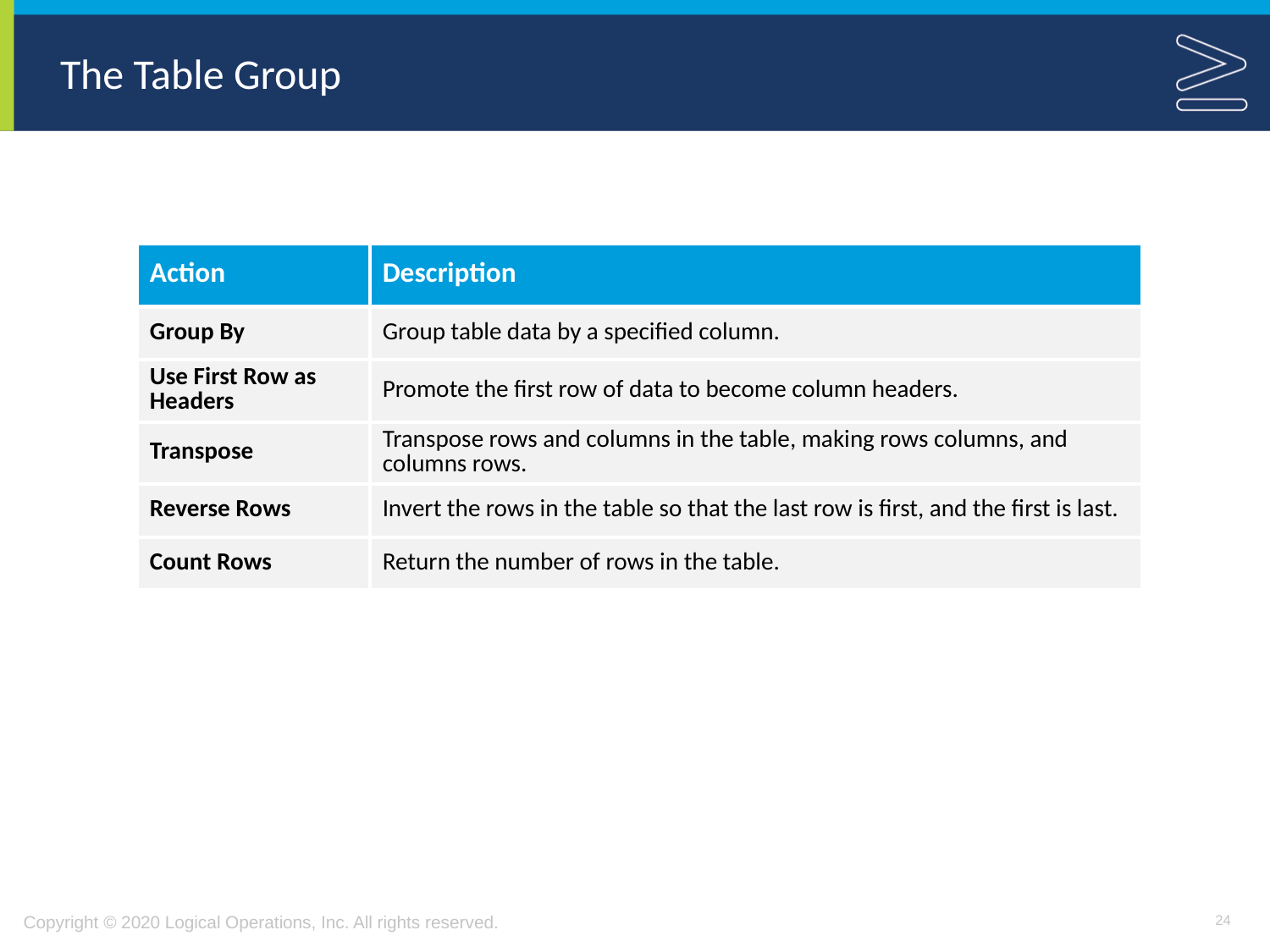

# The Table Group
| Action | Description |
| --- | --- |
| Group By | Group table data by a specified column. |
| Use First Row as Headers | Promote the first row of data to become column headers. |
| Transpose | Transpose rows and columns in the table, making rows columns, and columns rows. |
| Reverse Rows | Invert the rows in the table so that the last row is first, and the first is last. |
| Count Rows | Return the number of rows in the table. |
24